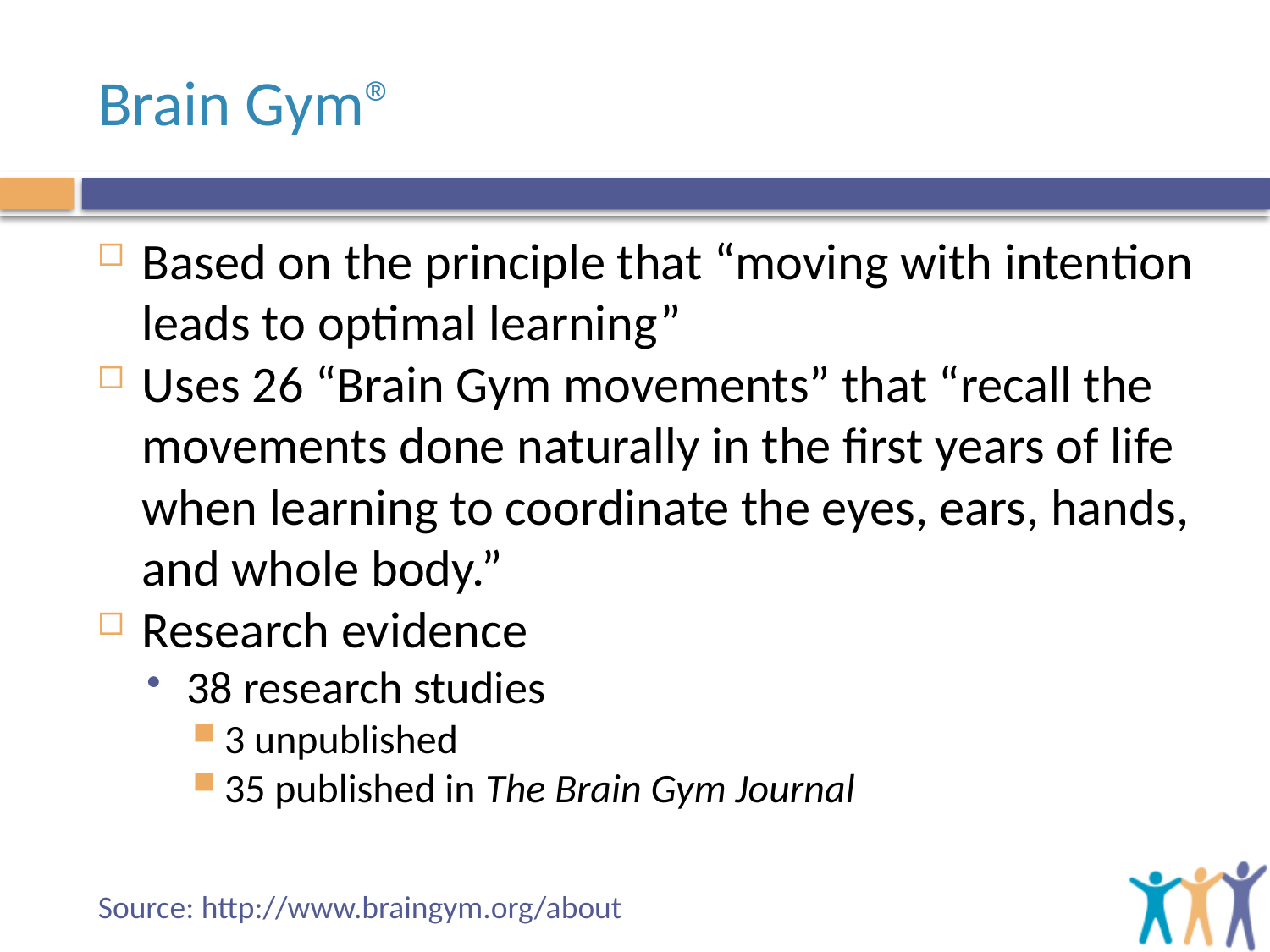

# Brain Gym®
Based on the principle that “moving with intention leads to optimal learning”
Uses 26 “Brain Gym movements” that “recall the movements done naturally in the first years of life when learning to coordinate the eyes, ears, hands, and whole body.”
Research evidence
38 research studies
3 unpublished
35 published in The Brain Gym Journal
Source: http://www.braingym.org/about